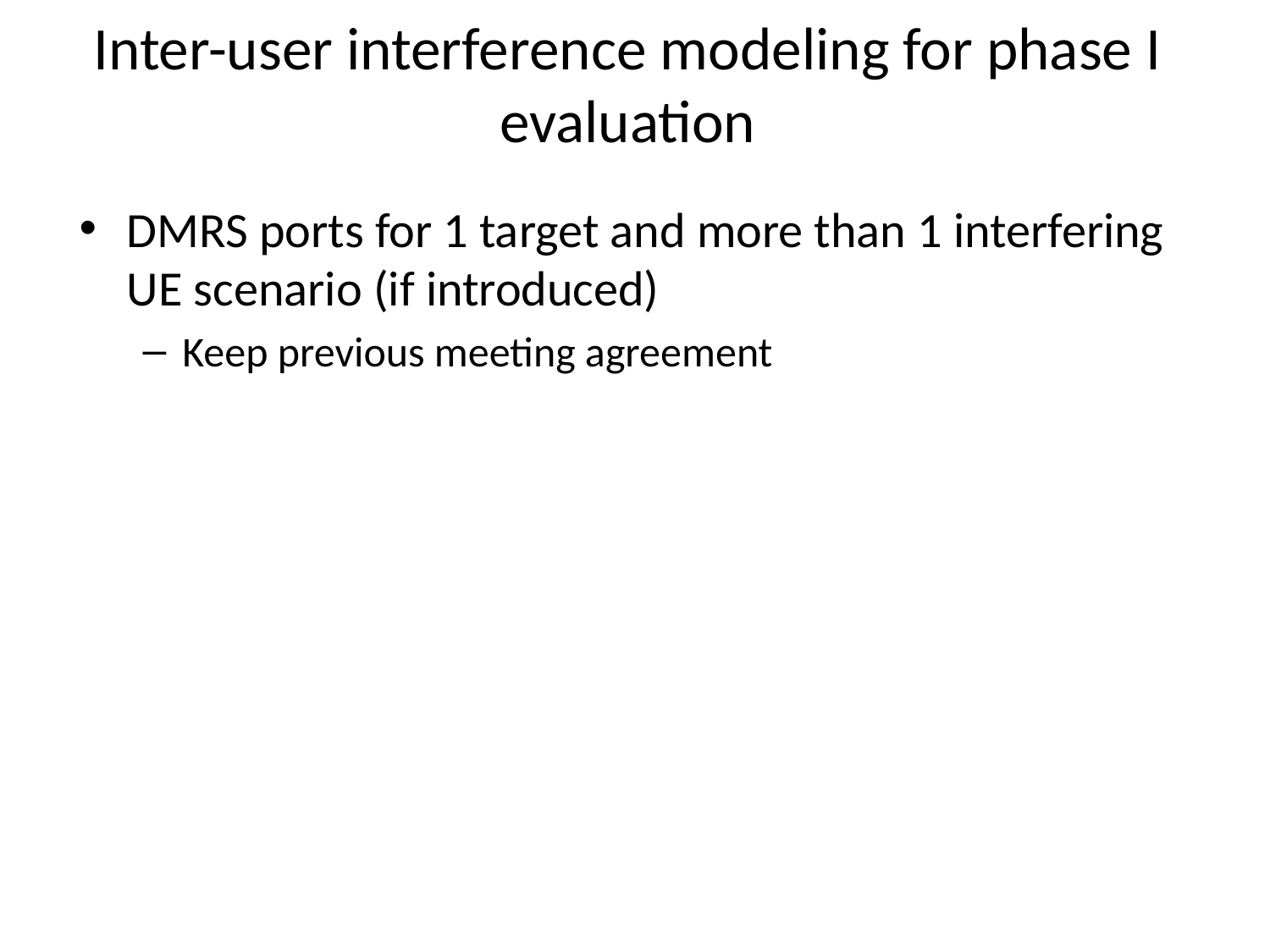

# Inter-user interference modeling for phase I evaluation
DMRS ports for 1 target and more than 1 interfering UE scenario (if introduced)
Keep previous meeting agreement